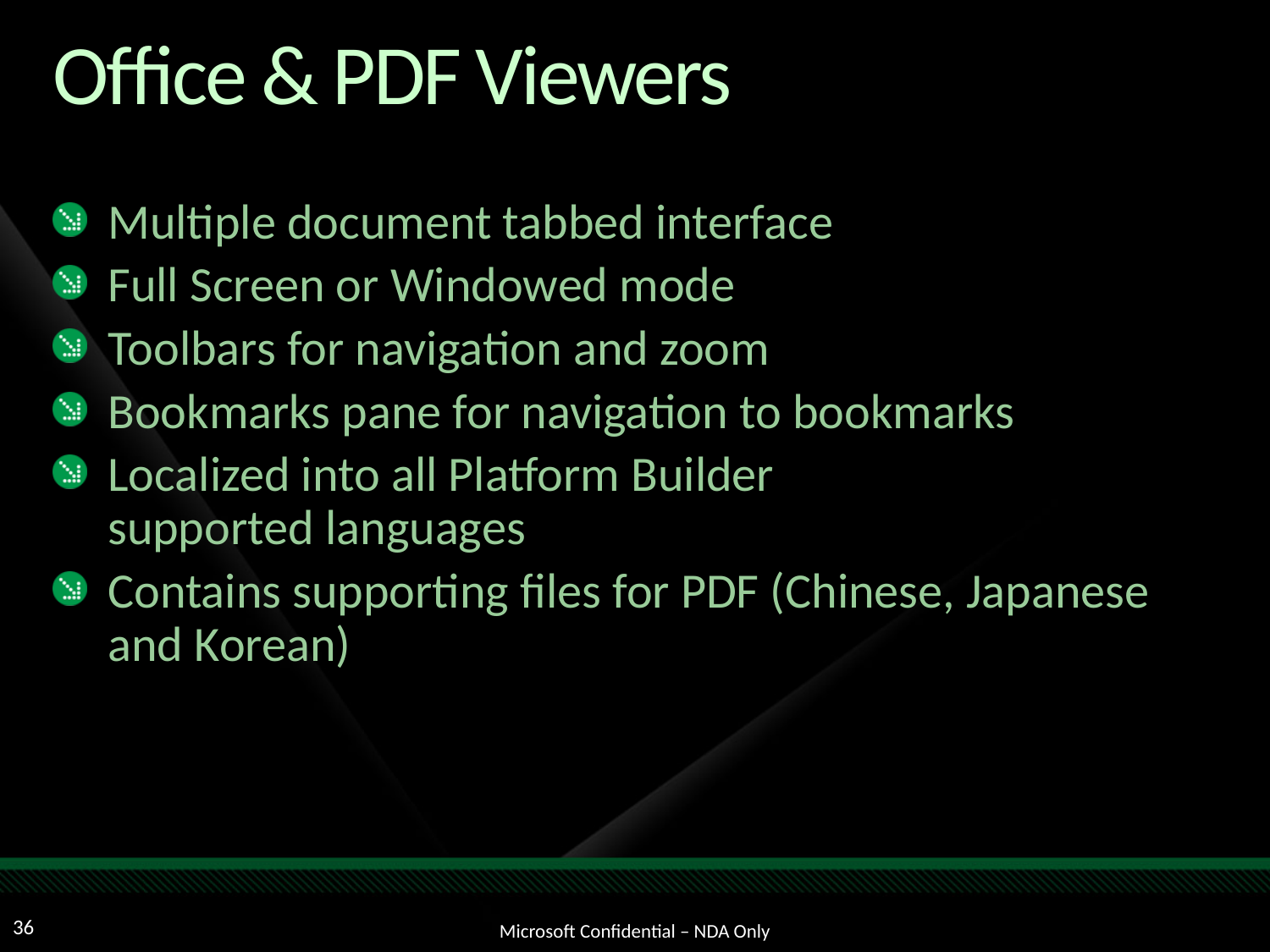

# Office & PDF Viewers
Multiple document tabbed interface
Full Screen or Windowed mode
Toolbars for navigation and zoom
Bookmarks pane for navigation to bookmarks
Localized into all Platform Builder
supported languages
Contains supporting files for PDF (Chinese, Japanese and Korean)

36
Microsoft Confidential – NDA Only